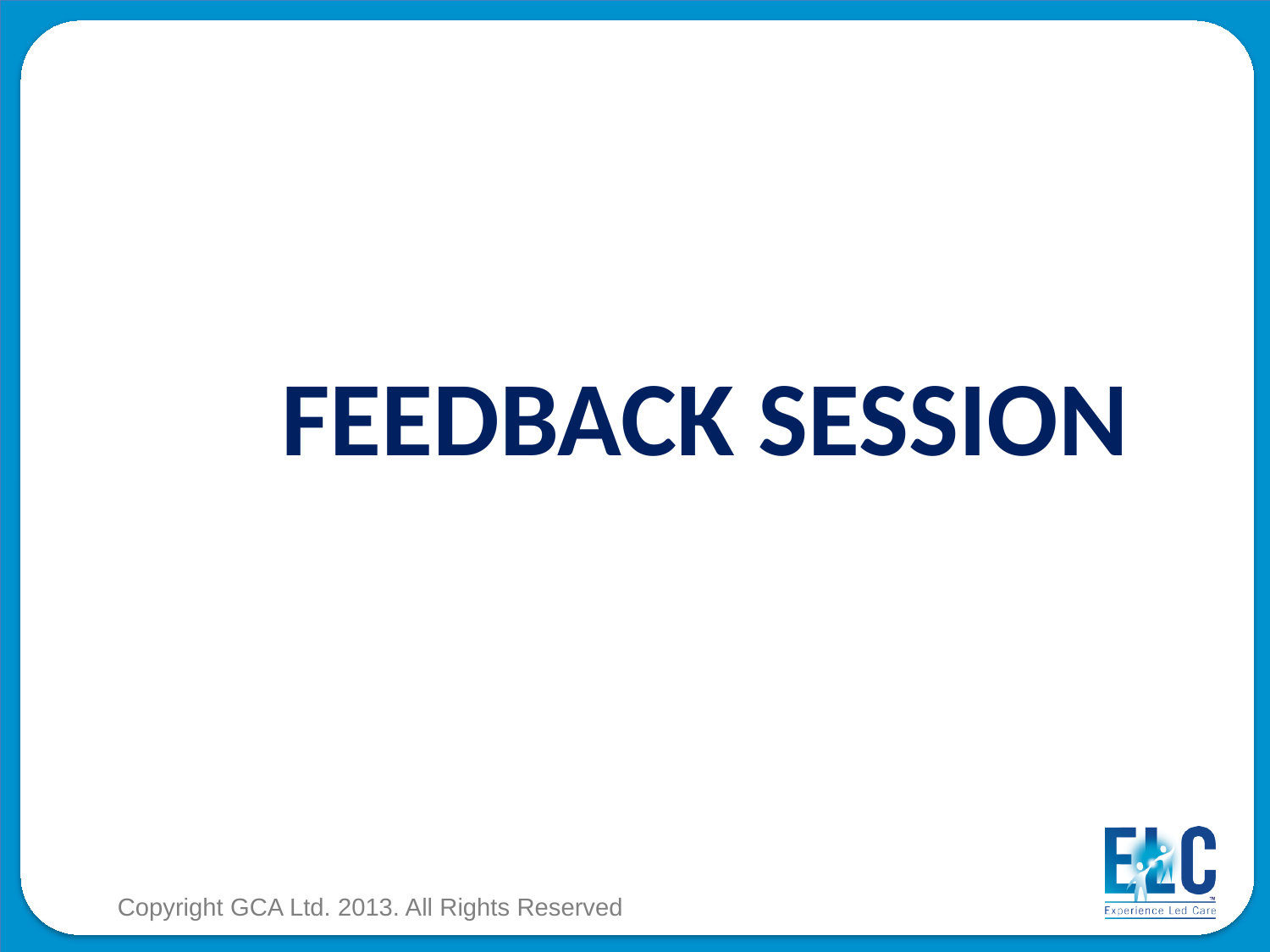

#

FEEDBACK SESSION

Copyright GCA Ltd. 2013. All Rights Reserved